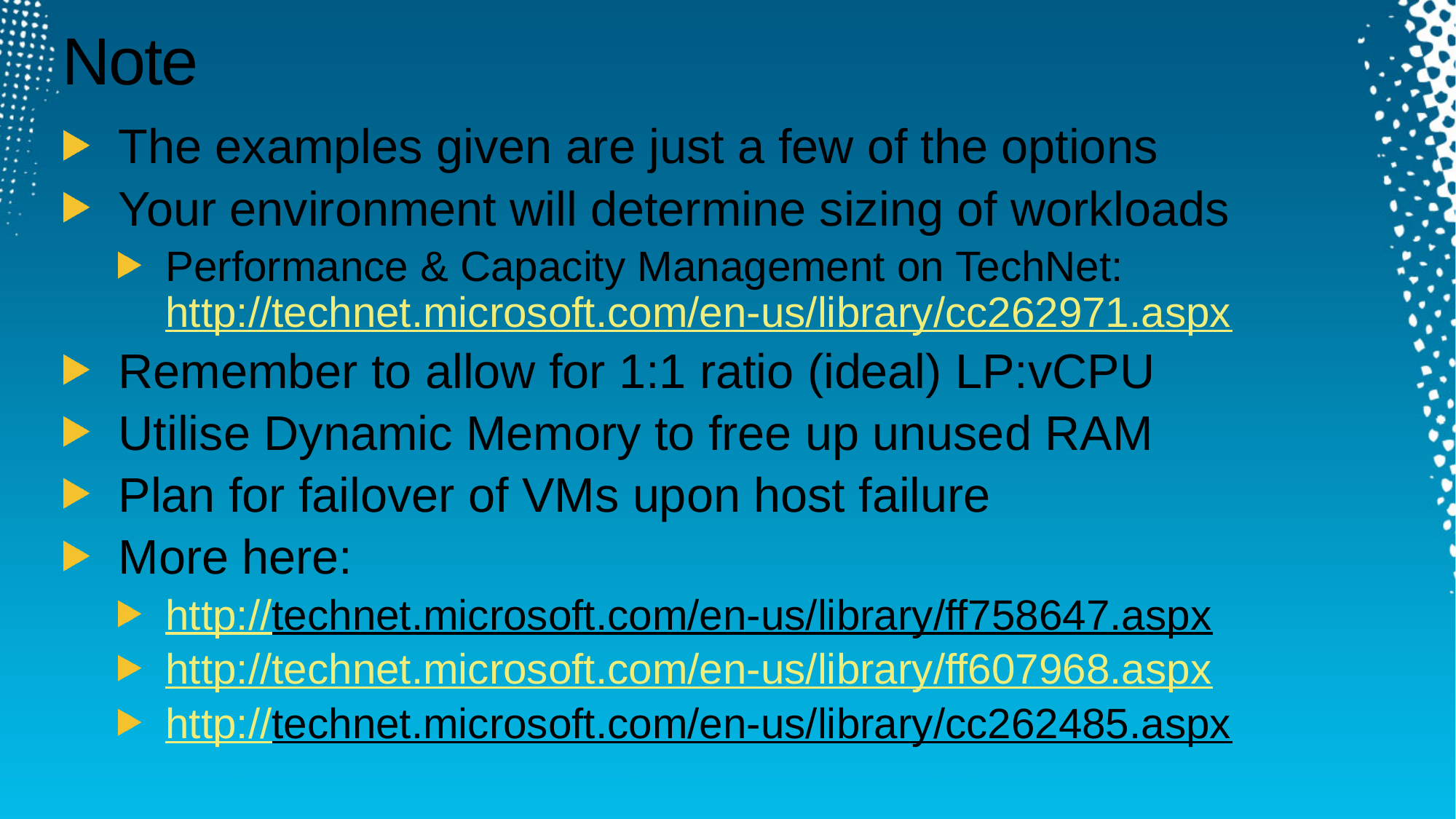

# Note
The examples given are just a few of the options
Your environment will determine sizing of workloads
Performance & Capacity Management on TechNet:
http://technet.microsoft.com/en-us/library/cc262971.aspx
Remember to allow for 1:1 ratio (ideal) LP:vCPU
Utilise Dynamic Memory to free up unused RAM
Plan for failover of VMs upon host failure
More here:
http://technet.microsoft.com/en-us/library/ff758647.aspx
http://technet.microsoft.com/en-us/library/ff607968.aspx
http://technet.microsoft.com/en-us/library/cc262485.aspx